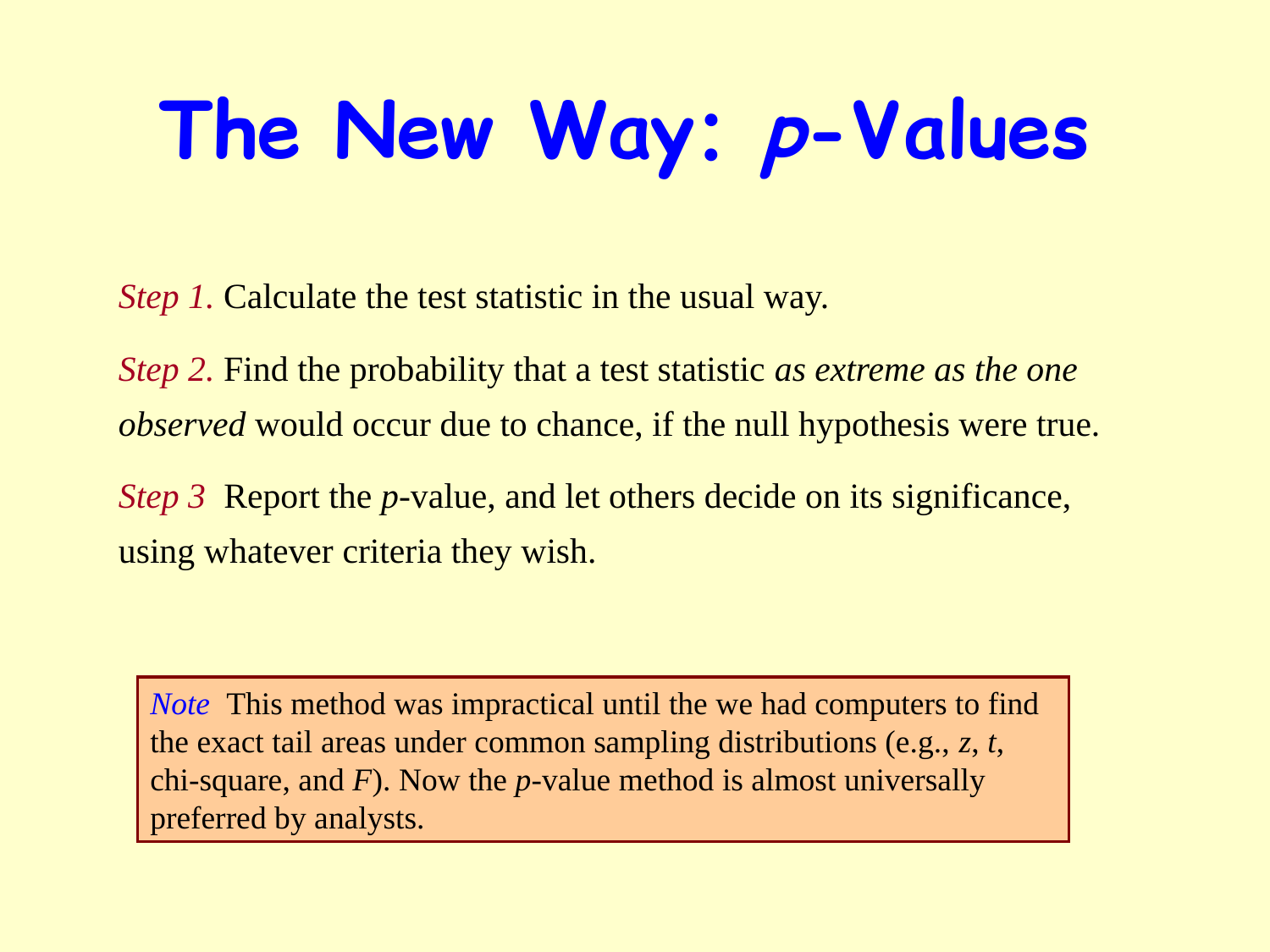

# The New Way: p-Values
Step 1. Calculate the test statistic in the usual way.
Step 2. Find the probability that a test statistic as extreme as the one observed would occur due to chance, if the null hypothesis were true.
Step 3  Report the p-value, and let others decide on its significance, using whatever criteria they wish.
Note  This method was impractical until the we had computers to find the exact tail areas under common sampling distributions (e.g., z, t, chi-square, and F). Now the p-value method is almost universally preferred by analysts.